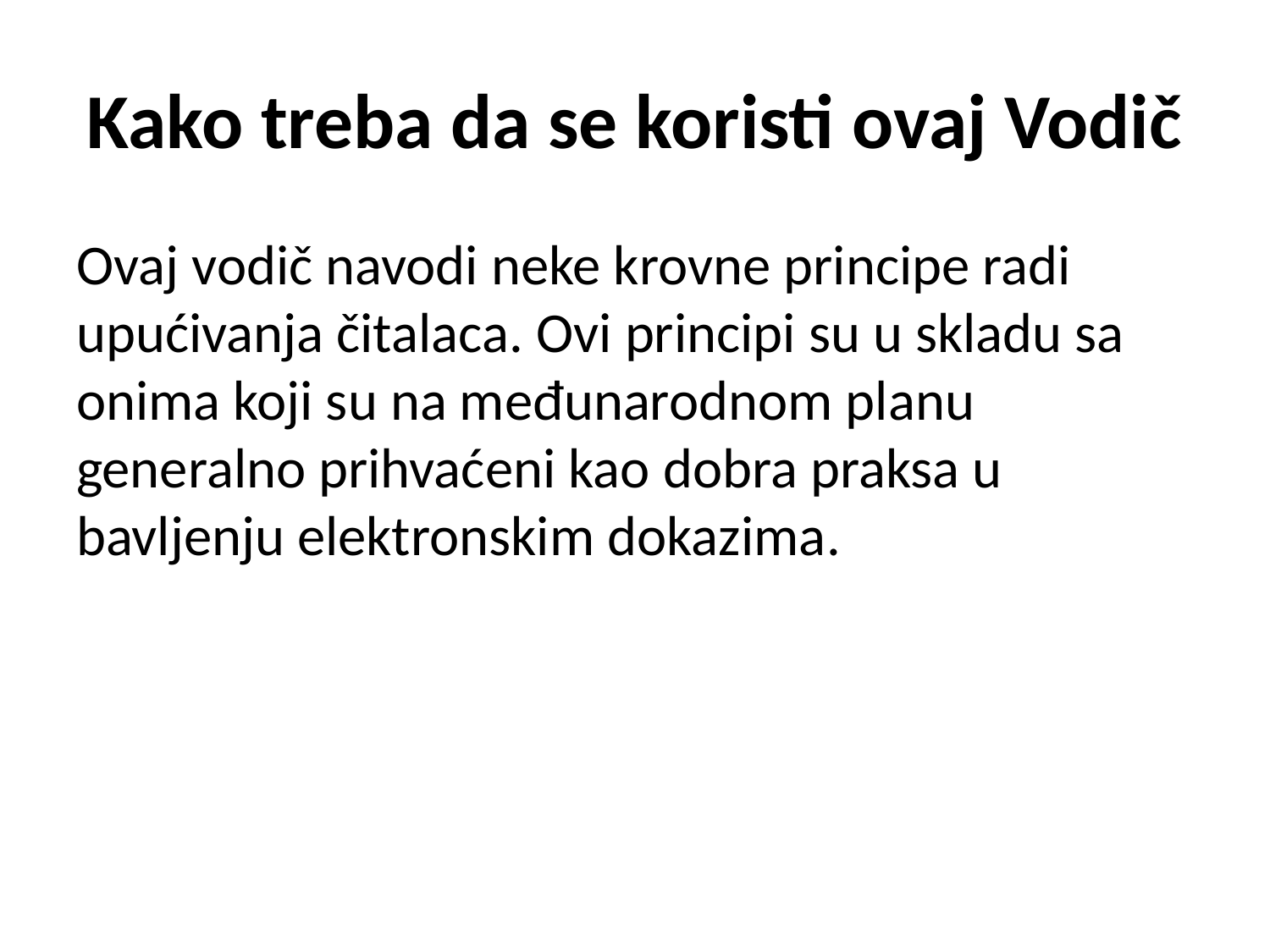

# Kako treba da se koristi ovaj Vodič
Ovaj vodič navodi neke krovne principe radi upućivanja čitalaca. Ovi principi su u skladu sa onima koji su na međunarodnom planu generalno prihvaćeni kao dobra praksa u bavljenju elektronskim dokazima.